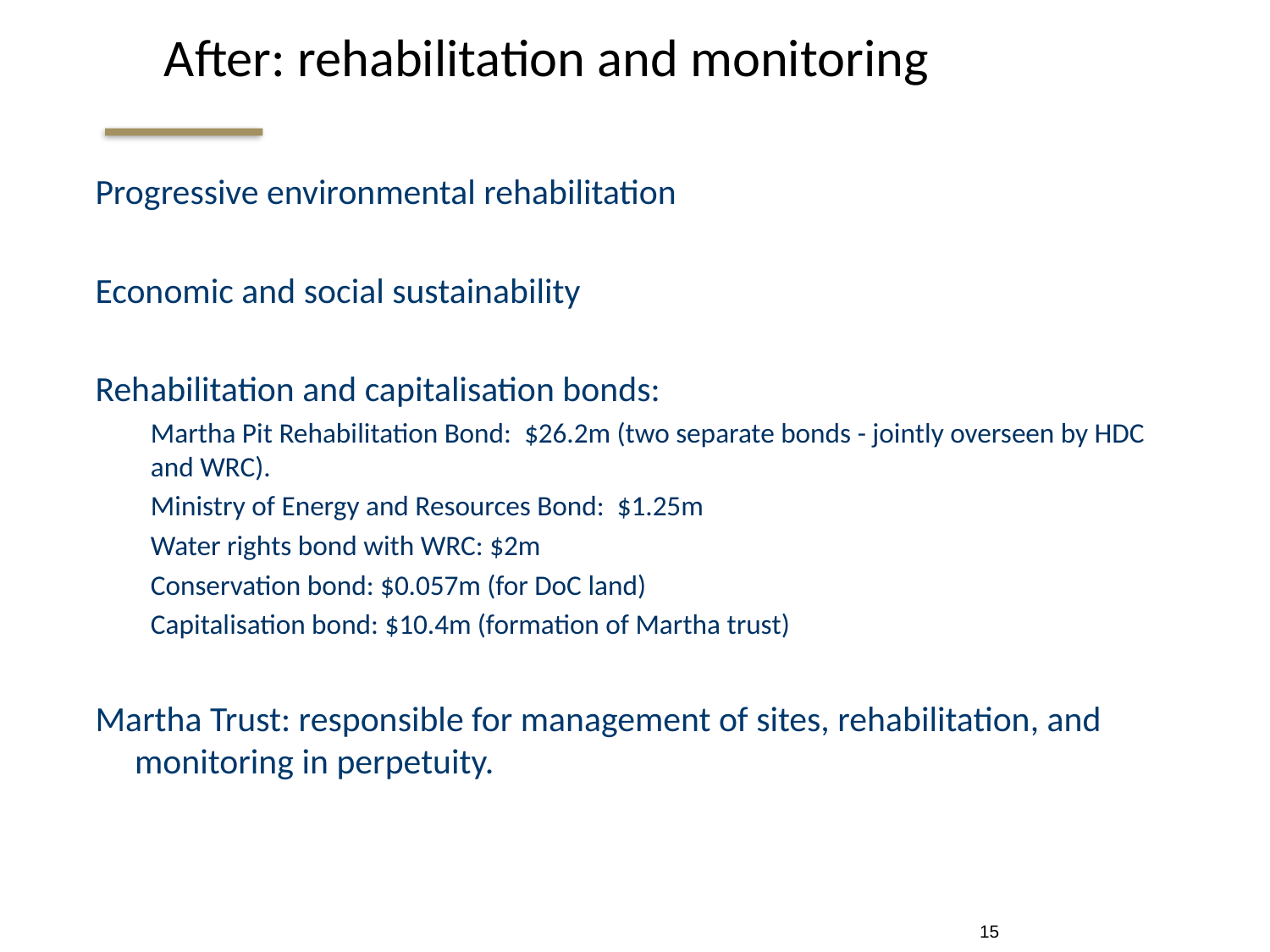

# After: rehabilitation and monitoring
 Progressive environmental rehabilitation

 Economic and social sustainability

 Rehabilitation and capitalisation bonds:
Martha Pit Rehabilitation Bond:  $26.2m (two separate bonds - jointly overseen by HDC and WRC).
Ministry of Energy and Resources Bond:  $1.25m
Water rights bond with WRC: $2m
Conservation bond: $0.057m (for DoC land)
Capitalisation bond: $10.4m (formation of Martha trust)

 Martha Trust: responsible for management of sites, rehabilitation, and monitoring in perpetuity.

15